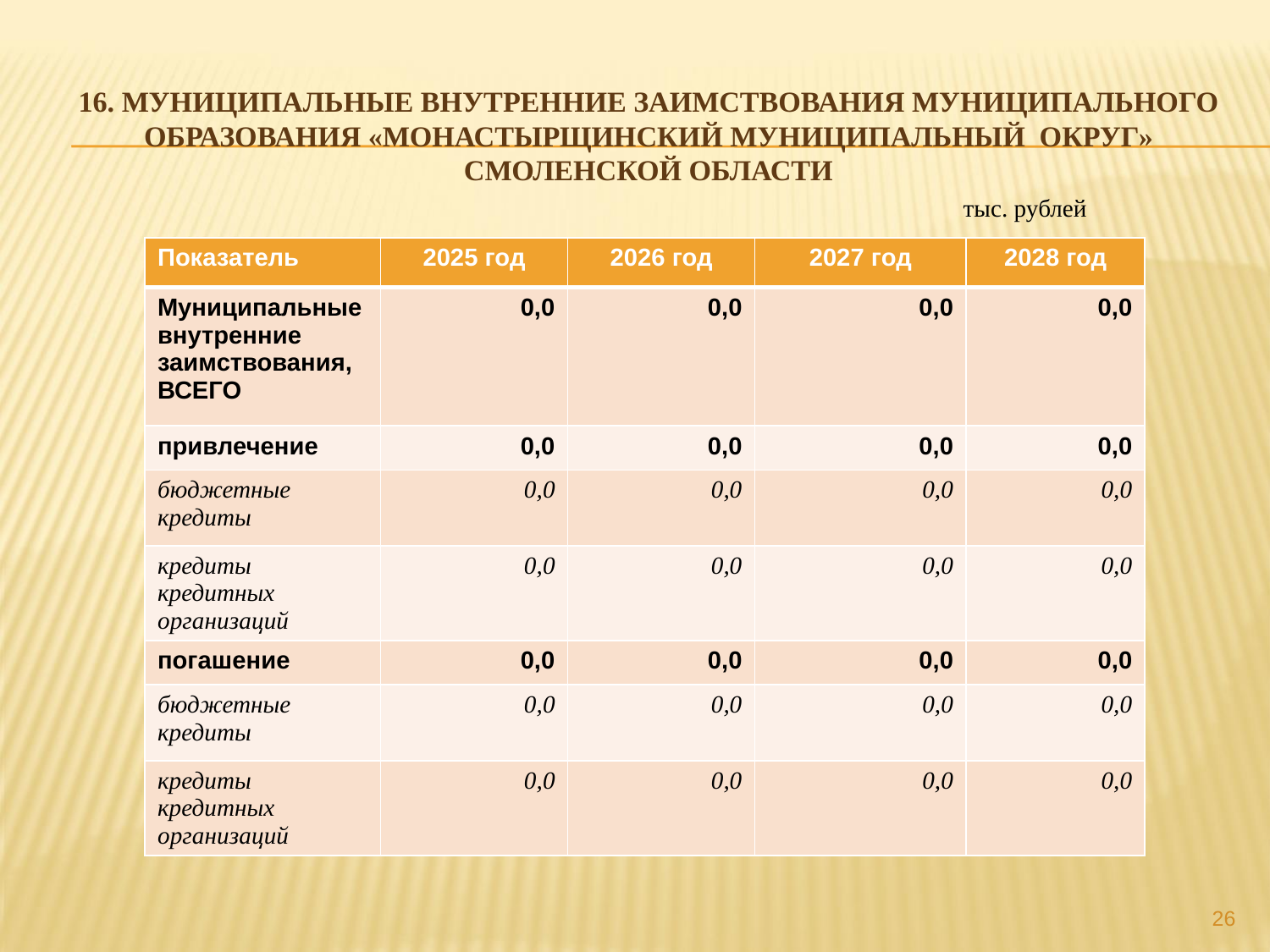

# 16. Муниципальные внутренние заимствования муниципального образования «Монастырщинский МУНИЦИПАЛЬНЫЙ  ОКРУГ» Смоленской области
тыс. рублей
| Показатель | 2025 год | 2026 год | 2027 год | 2028 год |
| --- | --- | --- | --- | --- |
| Муниципальные внутренние заимствования, ВСЕГО | 0,0 | 0,0 | 0,0 | 0,0 |
| привлечение | 0,0 | 0,0 | 0,0 | 0,0 |
| бюджетные кредиты | 0,0 | 0,0 | 0,0 | 0,0 |
| кредиты кредитных организаций | 0,0 | 0,0 | 0,0 | 0,0 |
| погашение | 0,0 | 0,0 | 0,0 | 0,0 |
| бюджетные кредиты | 0,0 | 0,0 | 0,0 | 0,0 |
| кредиты кредитных организаций | 0,0 | 0,0 | 0,0 | 0,0 |
26